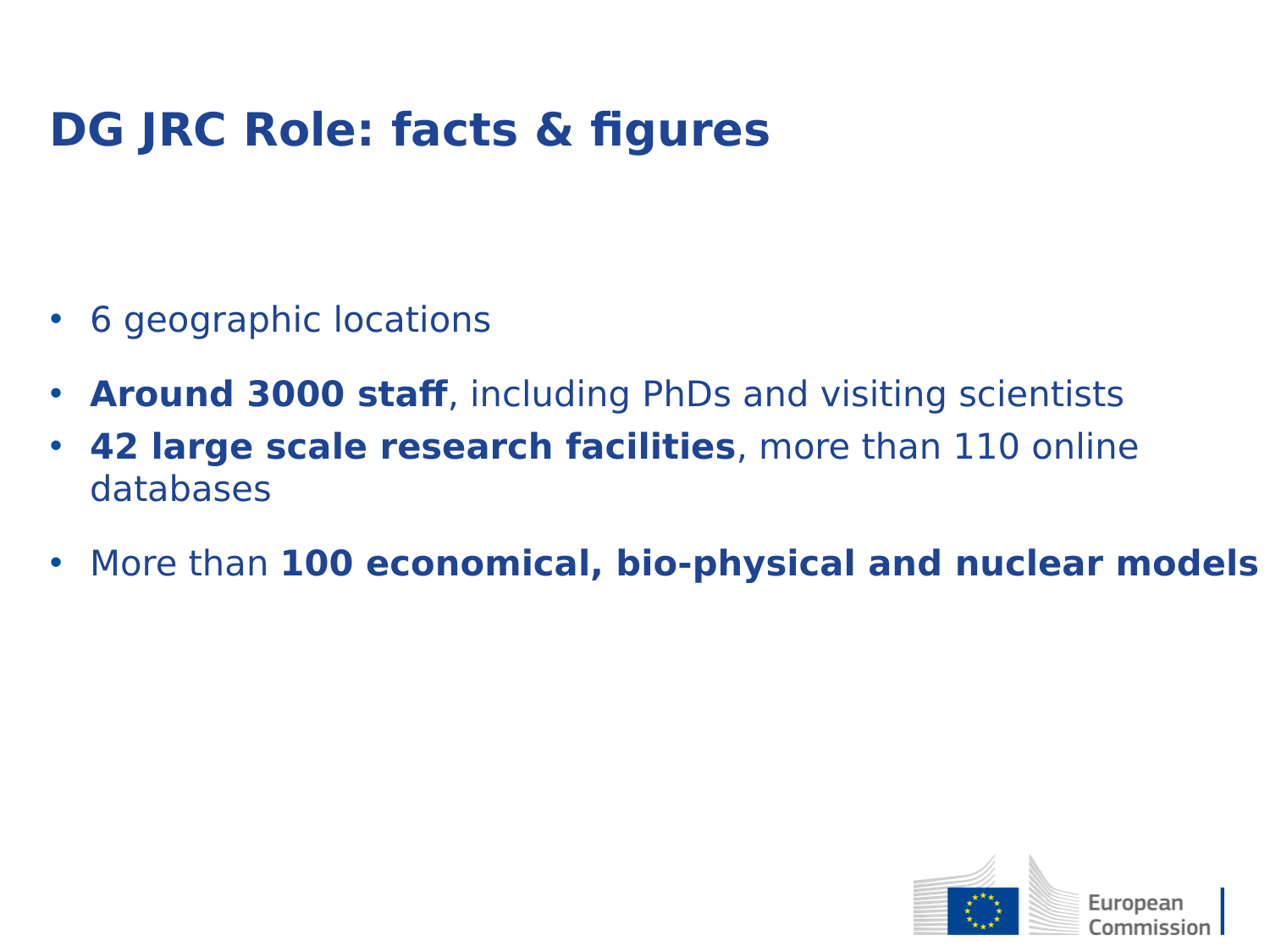

# DG JRC Role: facts & figures
6 geographic locations
Around 3000 staff, including PhDs and visiting scientists
42 lаrge scale research facilities, more than 110 online databases
More than 100 economical, bio-physical and nuclear models